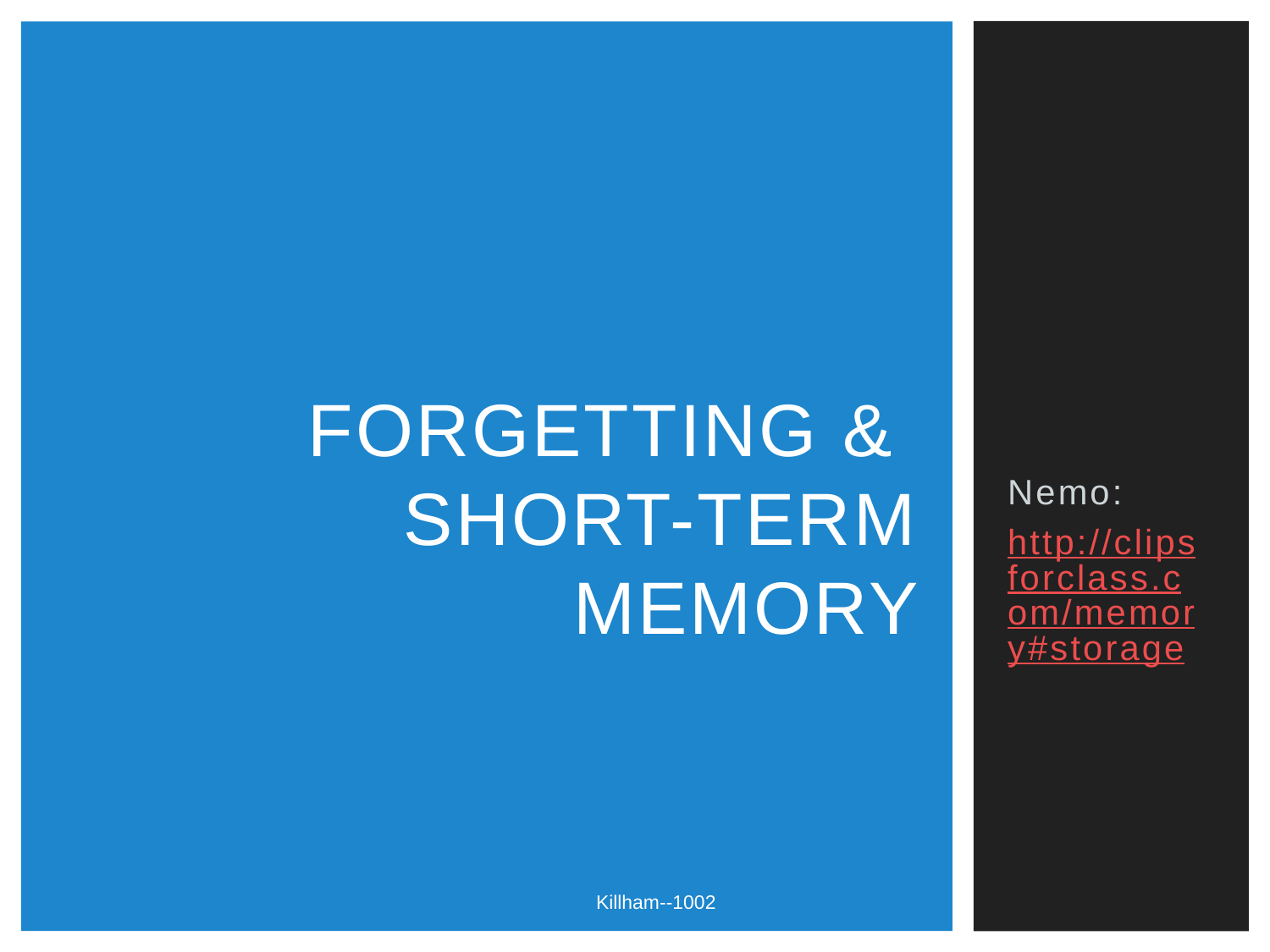

# Forgetting & Short-term memory
Nemo:
http://clipsforclass.com/memory#storage
Killham--1002